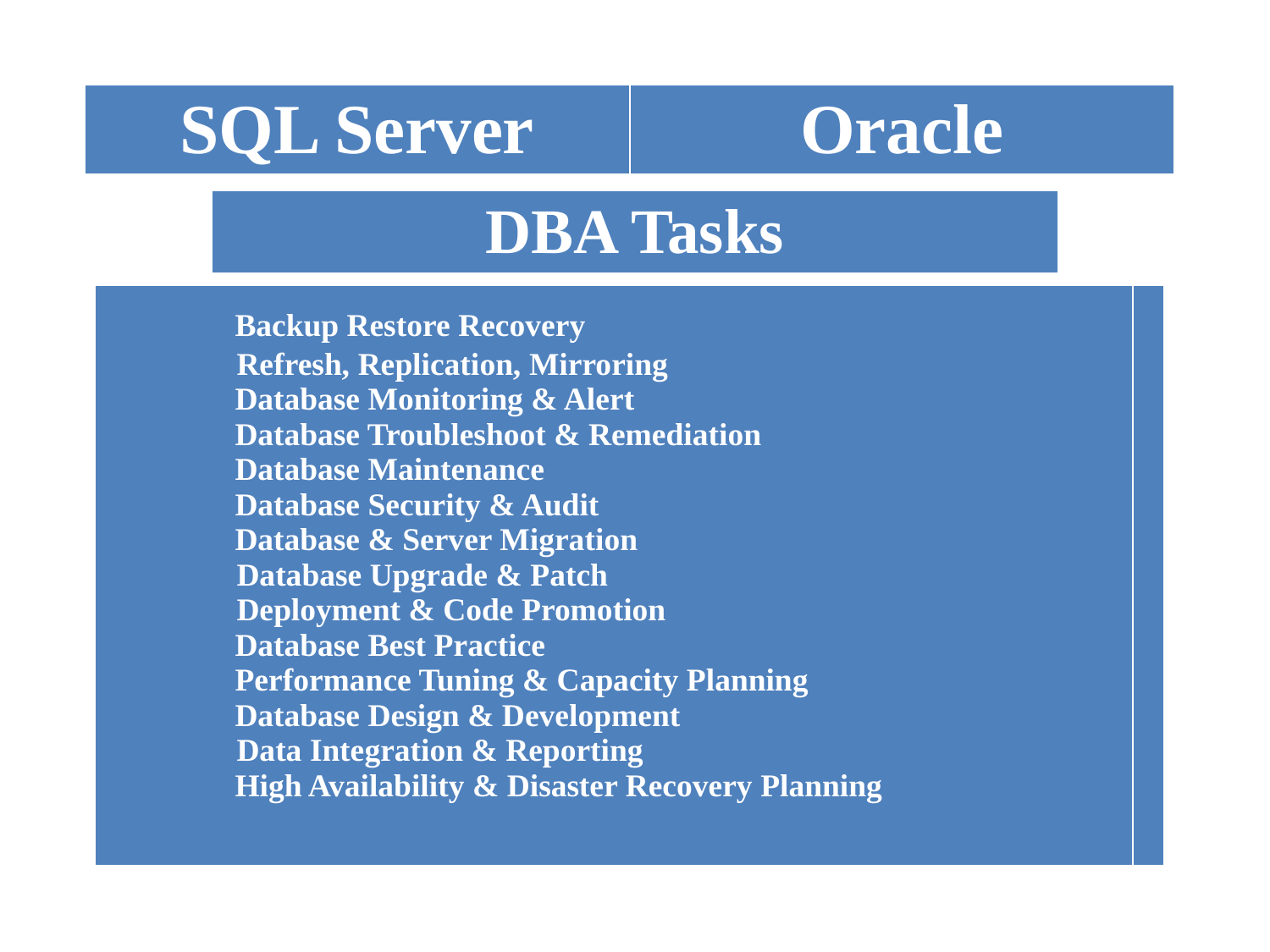

| SQL Server | Oracle |
| --- | --- |
| DBA Tasks |
| --- |
| Backup Restore Recovery Refresh, Replication, Mirroring Database Monitoring & Alert Database Troubleshoot & Remediation Database Maintenance Database Security & Audit Database & Server Migration Database Upgrade & Patch Deployment & Code Promotion Database Best Practice Performance Tuning & Capacity Planning Database Design & Development Data Integration & Reporting High Availability & Disaster Recovery Planning |  |
| --- | --- |